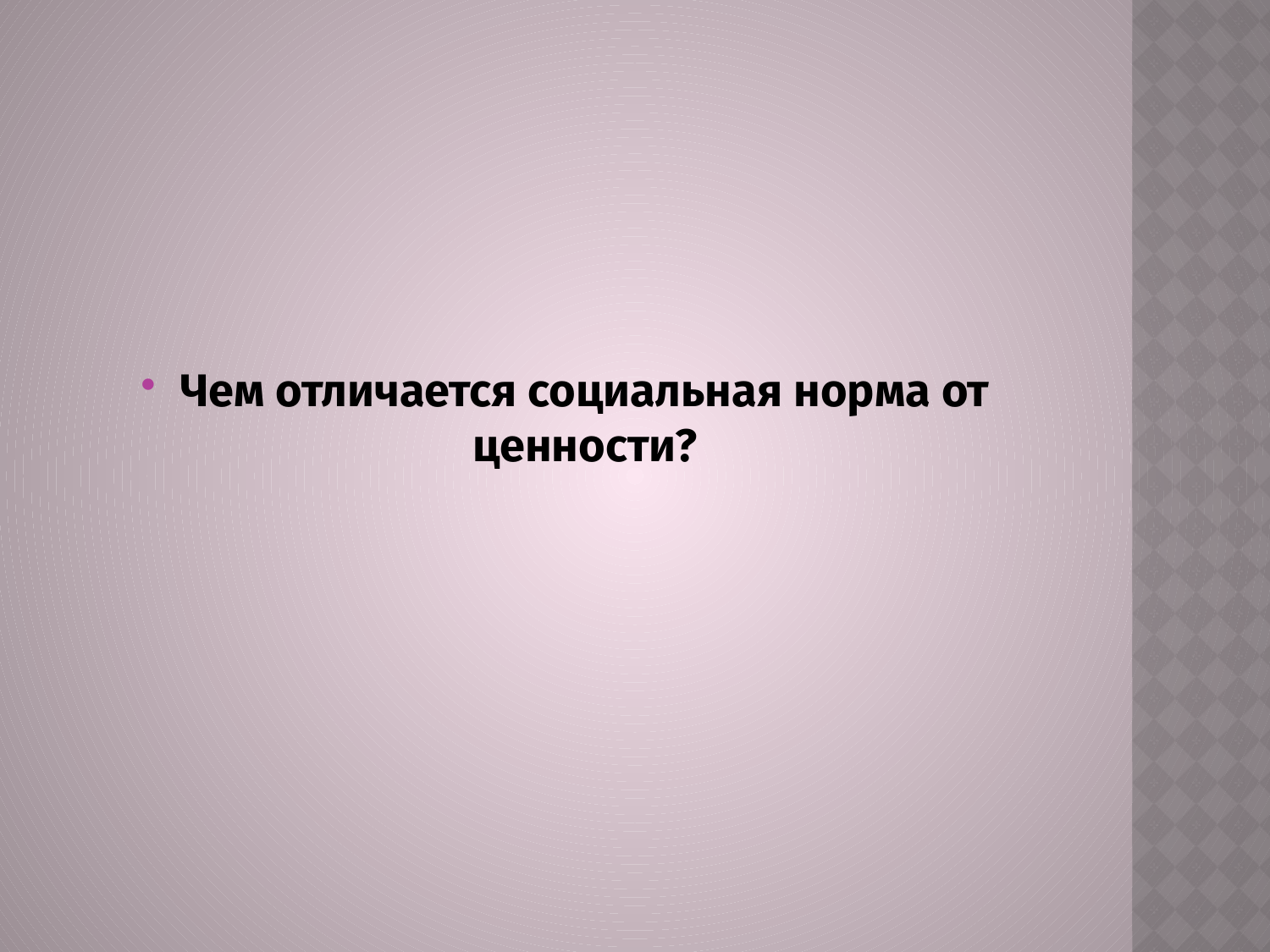

#

Чем отличается социальная норма от ценности?